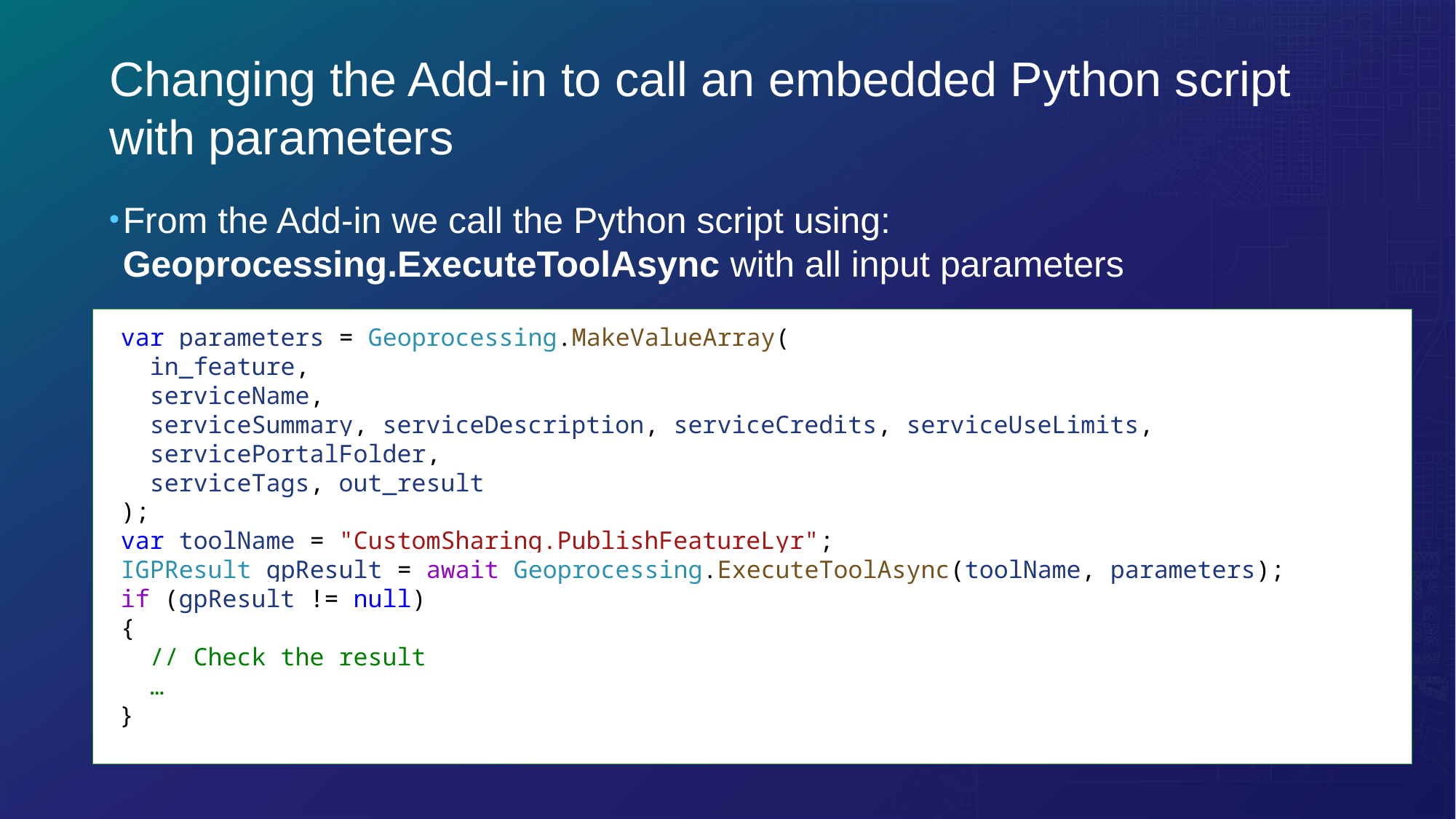

# Changing the Add-in to call an embedded Python script with parameters
From the Add-in we call the Python script using:  Geoprocessing.ExecuteToolAsync with all input parameters
 var parameters = Geoprocessing.MakeValueArray(
   in_feature,
   serviceName,
   serviceSummary, serviceDescription, serviceCredits, serviceUseLimits,
   servicePortalFolder,
   serviceTags, out_result
 );
 var toolName = "CustomSharing.PublishFeatureLyr";
 IGPResult gpResult = await Geoprocessing.ExecuteToolAsync(toolName, parameters);
 if (gpResult != null)
 {
   // Check the result
   …
  }